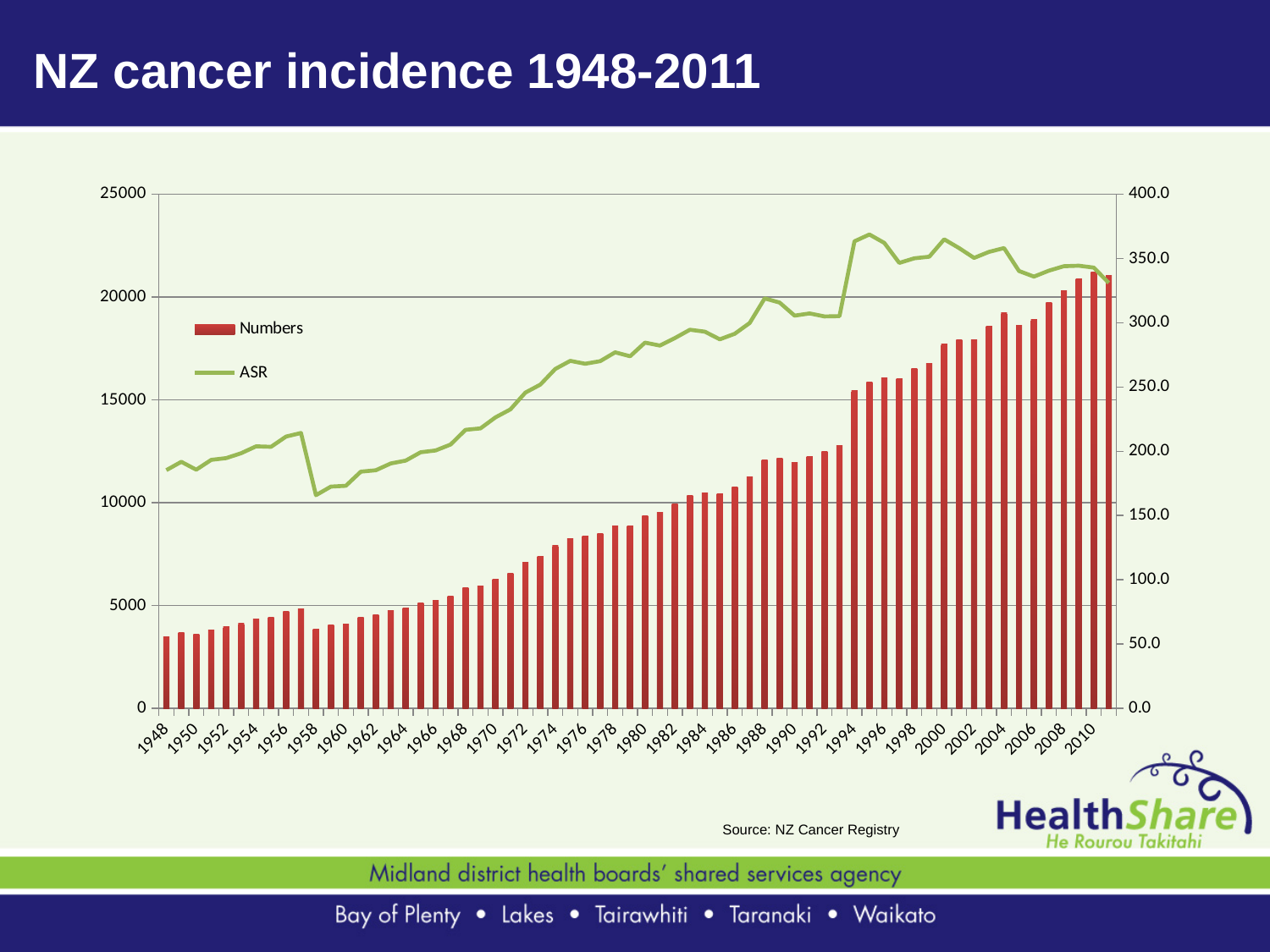

# NZ cancer incidence 1948-2011

### Chart

| Category | Numbers | ASR |
|---|---|---|
| 1948 | 3474.0 | 185.269785690164 |
| 1949 | 3675.0 | 191.76084843379385 |
| 1950 | 3605.0 | 185.64245179137802 |
| 1951 | 3787.0 | 193.29163810500944 |
| 1952 | 3968.0 | 194.657184732488 |
| 1953 | 4146.0 | 198.46982457025462 |
| 1954 | 4332.0 | 203.87854438870448 |
| 1955 | 4408.0 | 203.4858861572714 |
| 1956 | 4706.0 | 211.46564289785582 |
| 1957 | 4842.0 | 214.24749949865185 |
| 1958 | 3829.0 | 165.78811541546764 |
| 1959 | 4036.0 | 172.50465948022168 |
| 1960 | 4087.0 | 173.12918180242957 |
| 1961 | 4432.0 | 184.12329052581245 |
| 1962 | 4546.0 | 185.19020236893425 |
| 1963 | 4760.0 | 190.50264392294253 |
| 1964 | 4887.0 | 192.719166076162 |
| 1965 | 5140.0 | 199.20063221868008 |
| 1966 | 5263.0 | 200.59177757920685 |
| 1967 | 5463.0 | 205.2635344106704 |
| 1968 | 5870.0 | 216.70078656760043 |
| 1969 | 5965.0 | 217.83247179739016 |
| 1970 | 6292.0 | 226.37422837142554 |
| 1971 | 6567.0 | 232.60607119379188 |
| 1972 | 7083.0 | 245.680869900868 |
| 1973 | 7402.0 | 251.87642034065445 |
| 1974 | 7911.0 | 264.0603492789447 |
| 1975 | 8270.0 | 270.36941822673094 |
| 1976 | 8366.0 | 268.08353121617034 |
| 1977 | 8517.0 | 270.1116088066049 |
| 1978 | 8865.0 | 277.0074880002958 |
| 1979 | 8884.0 | 273.92046728993444 |
| 1980 | 9360.0 | 284.55319631635905 |
| 1981 | 9526.0 | 282.23288189150315 |
| 1982 | 9918.0 | 288.0982006499343 |
| 1983 | 10330.0 | 294.5889784577232 |
| 1984 | 10461.0 | 293.0596682853314 |
| 1985 | 10434.0 | 287.1243915569832 |
| 1986 | 10746.0 | 291.4212433764575 |
| 1987 | 11247.0 | 299.81026885299593 |
| 1988 | 12089.0 | 318.9361128252059 |
| 1989 | 12146.0 | 315.68628813018364 |
| 1990 | 11942.0 | 305.53624454240946 |
| 1991 | 12252.0 | 307.23199821069204 |
| 1992 | 12508.0 | 304.8995109598967 |
| 1993 | 12764.0 | 305.1688760440863 |
| 1994 | 15453.0 | 363.3618737855941 |
| 1995 | 15865.0 | 368.66274514713155 |
| 1996 | 16057.0 | 362.09616119107625 |
| 1997 | 16040.0 | 346.5462122779225 |
| 1998 | 16531.0 | 350.1248388704482 |
| 1999 | 16790.0 | 351.36852664368797 |
| 2000 | 17700.0 | 364.90967043337355 |
| 2001 | 17913.0 | 358.0793283528947 |
| 2002 | 17943.0 | 350.4406759633257 |
| 2003 | 18586.0 | 355.1575932778704 |
| 2004 | 19223.0 | 358.0877819755632 |
| 2005 | 18610.0 | 340.27618270427945 |
| 2006 | 18895.0 | 335.9149645392491 |
| 2007 | 19736.0 | 340.516026874641 |
| 2008 | 20317.0 | 344.0 |
| 2009 | 20875.0 | 344.385968811823 |
| 2010 | 21235.0 | 342.9013571673548 |
| 2011 | 21050.0 | 331.0214435956286 |
	Source: NZ Cancer Registry